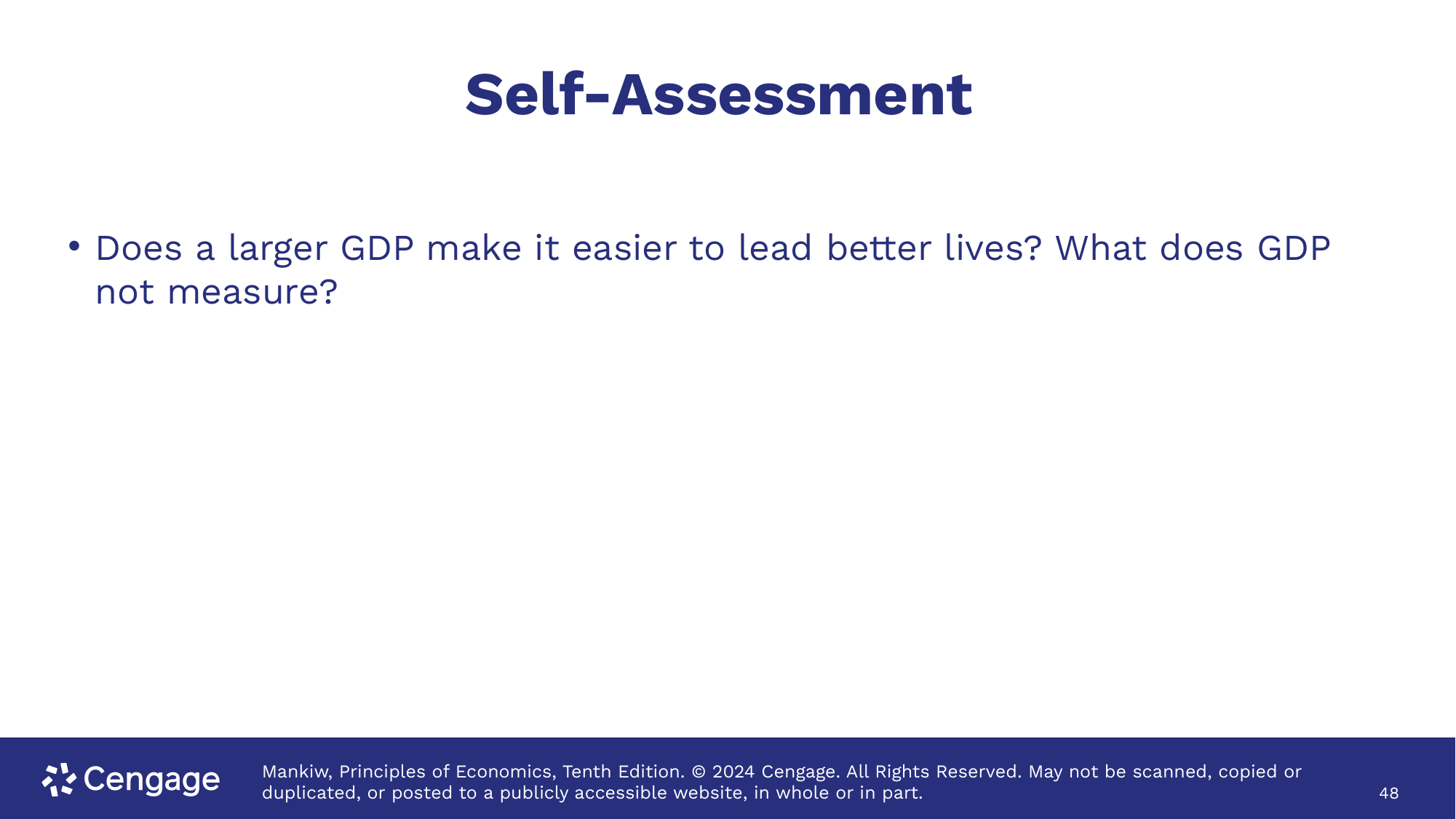

# Self-Assessment
Does a larger GDP make it easier to lead better lives? What does GDP not measure?